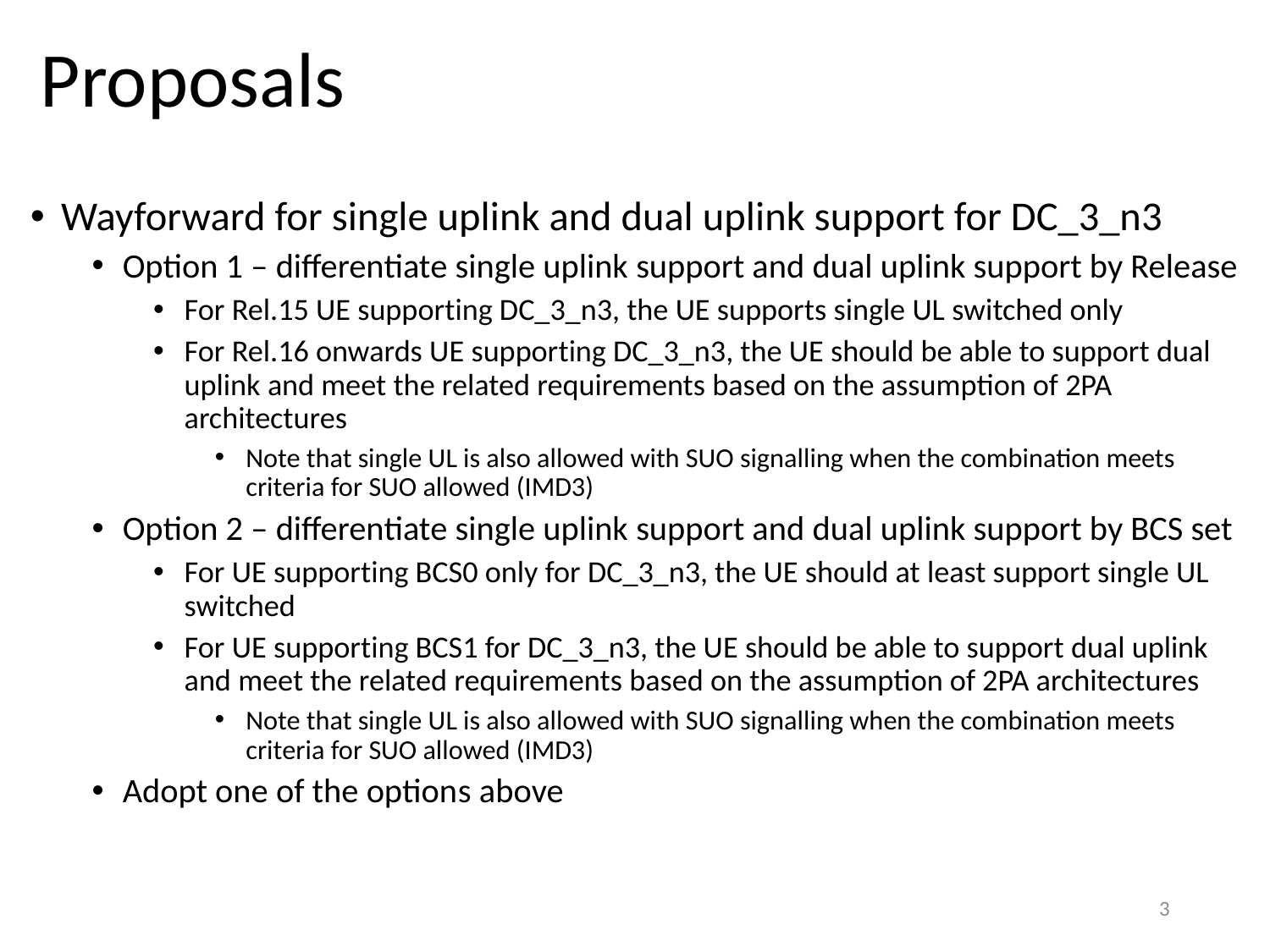

# Proposals
Wayforward for single uplink and dual uplink support for DC_3_n3
Option 1 – differentiate single uplink support and dual uplink support by Release
For Rel.15 UE supporting DC_3_n3, the UE supports single UL switched only
For Rel.16 onwards UE supporting DC_3_n3, the UE should be able to support dual uplink and meet the related requirements based on the assumption of 2PA architectures
Note that single UL is also allowed with SUO signalling when the combination meets criteria for SUO allowed (IMD3)
Option 2 – differentiate single uplink support and dual uplink support by BCS set
For UE supporting BCS0 only for DC_3_n3, the UE should at least support single UL switched
For UE supporting BCS1 for DC_3_n3, the UE should be able to support dual uplink and meet the related requirements based on the assumption of 2PA architectures
Note that single UL is also allowed with SUO signalling when the combination meets criteria for SUO allowed (IMD3)
Adopt one of the options above

3